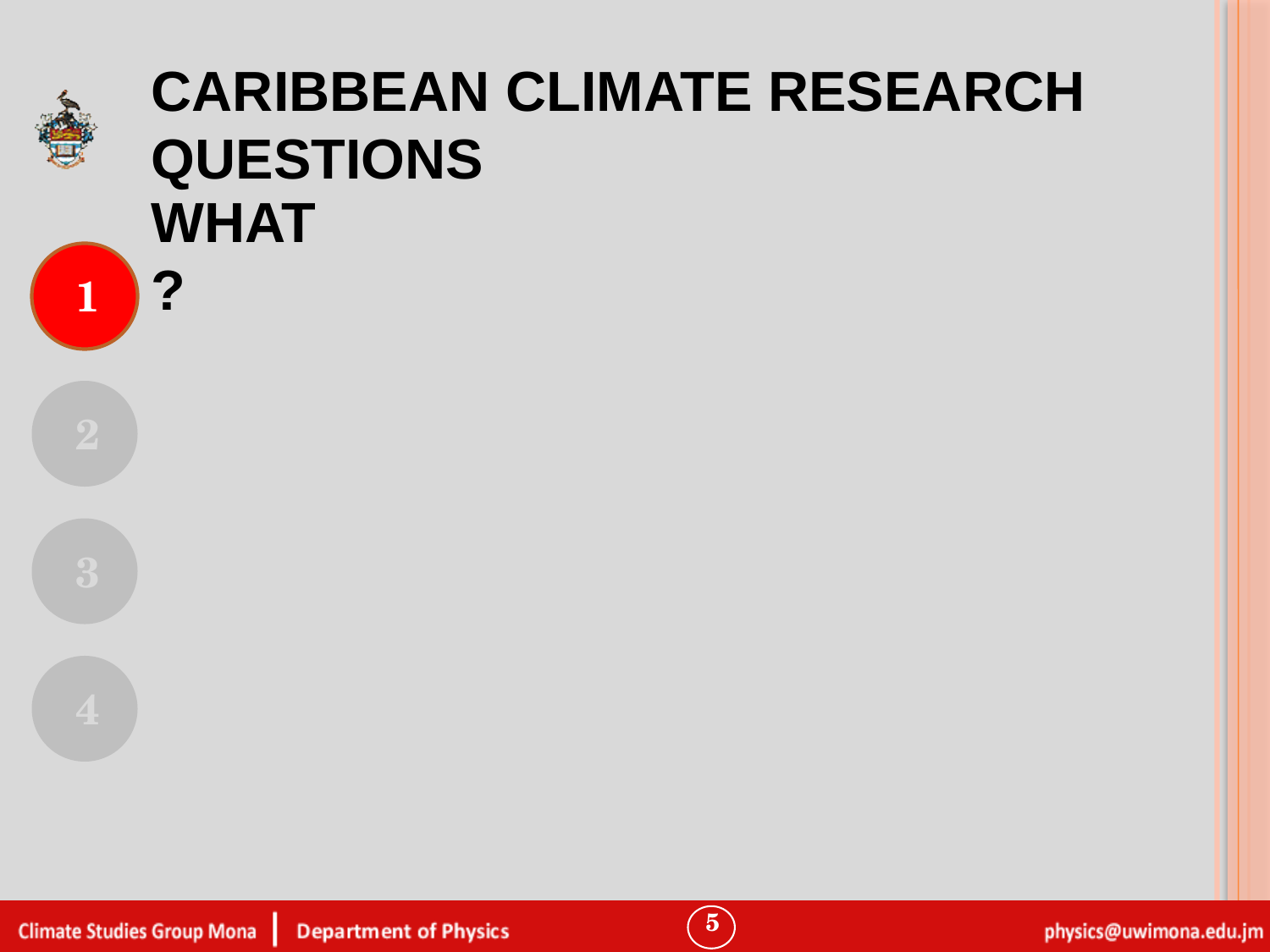

Caribbean Climate Research questions
# What?

1

2

3

4
5